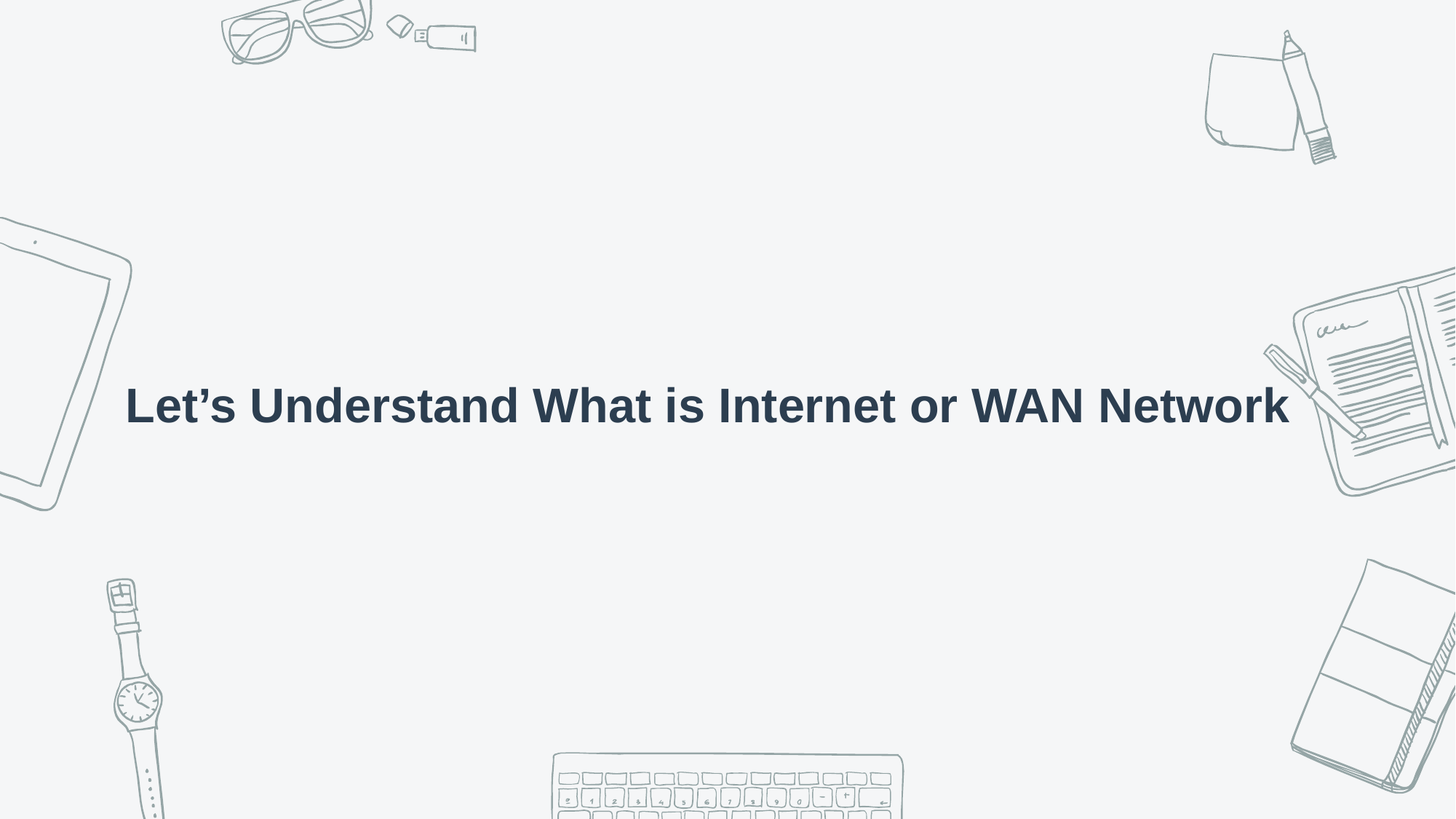

Let’s Understand What is Internet or WAN Network